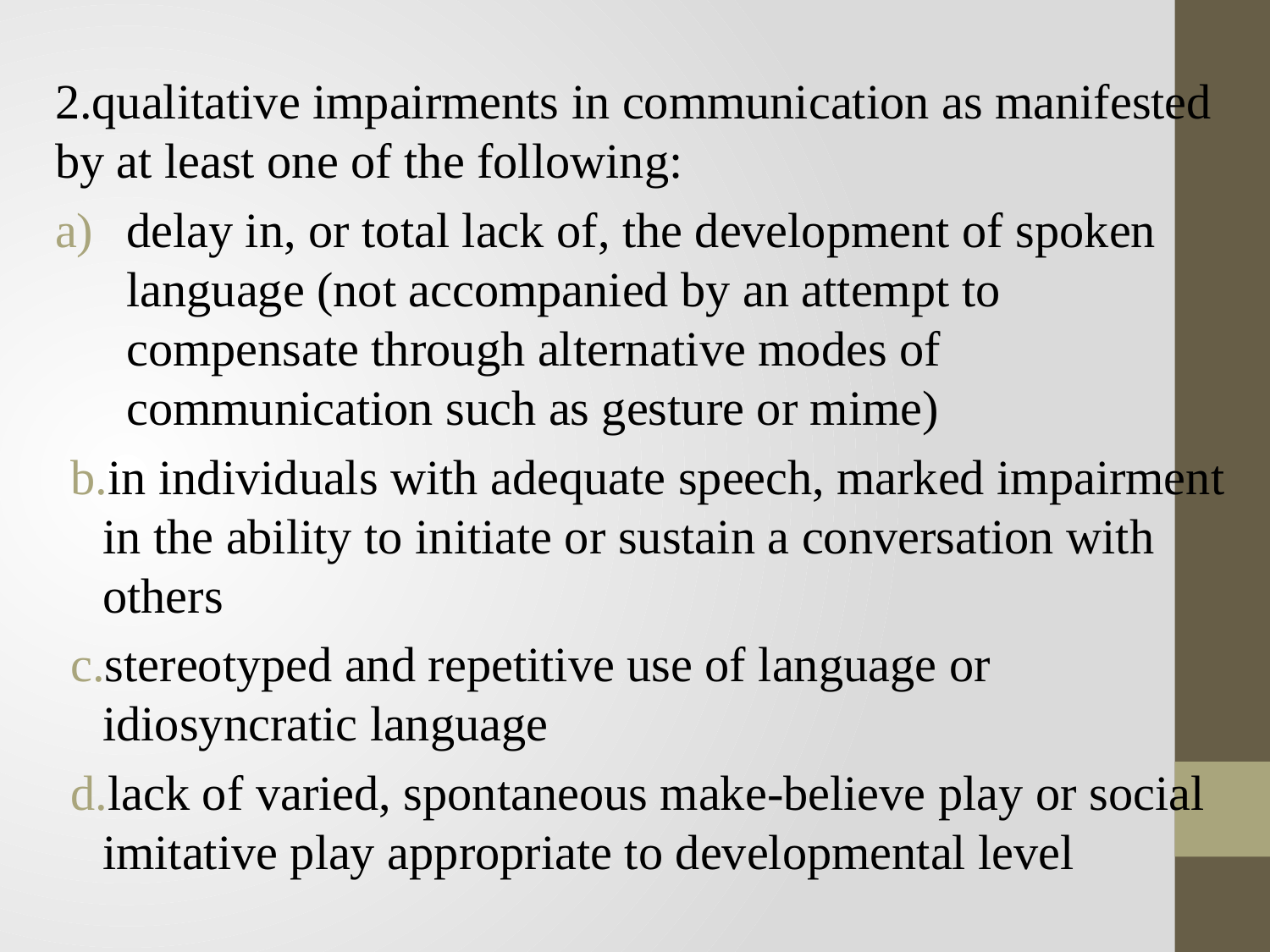

2.qualitative impairments in communication as manifested by at least one of the following:
delay in, or total lack of, the development of spoken language (not accompanied by an attempt to compensate through alternative modes of communication such as gesture or mime)
in individuals with adequate speech, marked impairment in the ability to initiate or sustain a conversation with others
stereotyped and repetitive use of language or idiosyncratic language
lack of varied, spontaneous make-believe play or social imitative play appropriate to developmental level